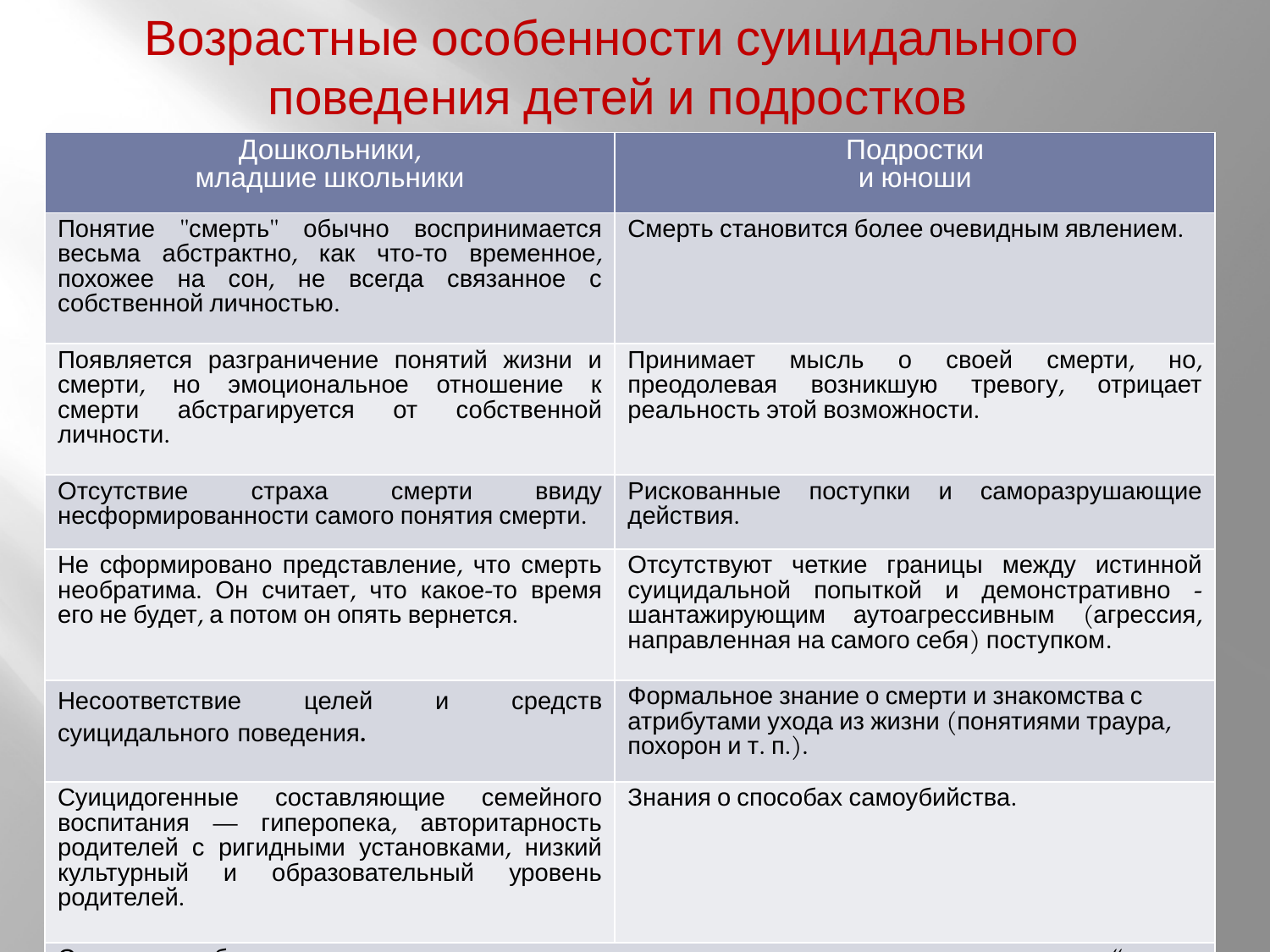

Возрастные особенности суицидального
 поведения детей и подростков
| Дошкольники, младшие школьники | Подростки и юноши |
| --- | --- |
| Понятие "смерть" обычно воспринимается весьма абстрактно, как что-то временное, похожее на сон, не всегда связанное с собственной личностью. | Смерть становится более очевидным явлением. |
| Появляется разграничение понятий жизни и смерти, но эмоциональное отношение к смерти абстрагируется от собственной личности. | Принимает мысль о своей смерти, но, преодолевая возникшую тревогу, отрицает реальность этой возможности. |
| Отсутствие страха смерти ввиду несформированности самого понятия смерти. | Рискованные поступки и саморазрушающие действия. |
| Не сформировано представление, что смерть необратима. Он считает, что какое-то время его не будет, а потом он опять вернется. | Отсутствуют четкие границы между истинной суицидальной попыткой и демонстративно - шантажирующим аутоагрессивным (агрессия, направленная на самого себя) поступком. |
| Несоответствие целей и средств суицидального поведения. | Формальное знание о смерти и знакомства с атрибутами ухода из жизни (понятиями траура, похорон и т. п.). |
| Суицидогенные составляющие семейного воспитания — гиперопека, авторитарность родителей с ригидными установками, низкий культурный и образовательный уровень родителей. | Знания о способах самоубийства. |
| Стремление быть свидетелем реакции окружающих на свою смерть или надежда на “второе рождение”. |  |